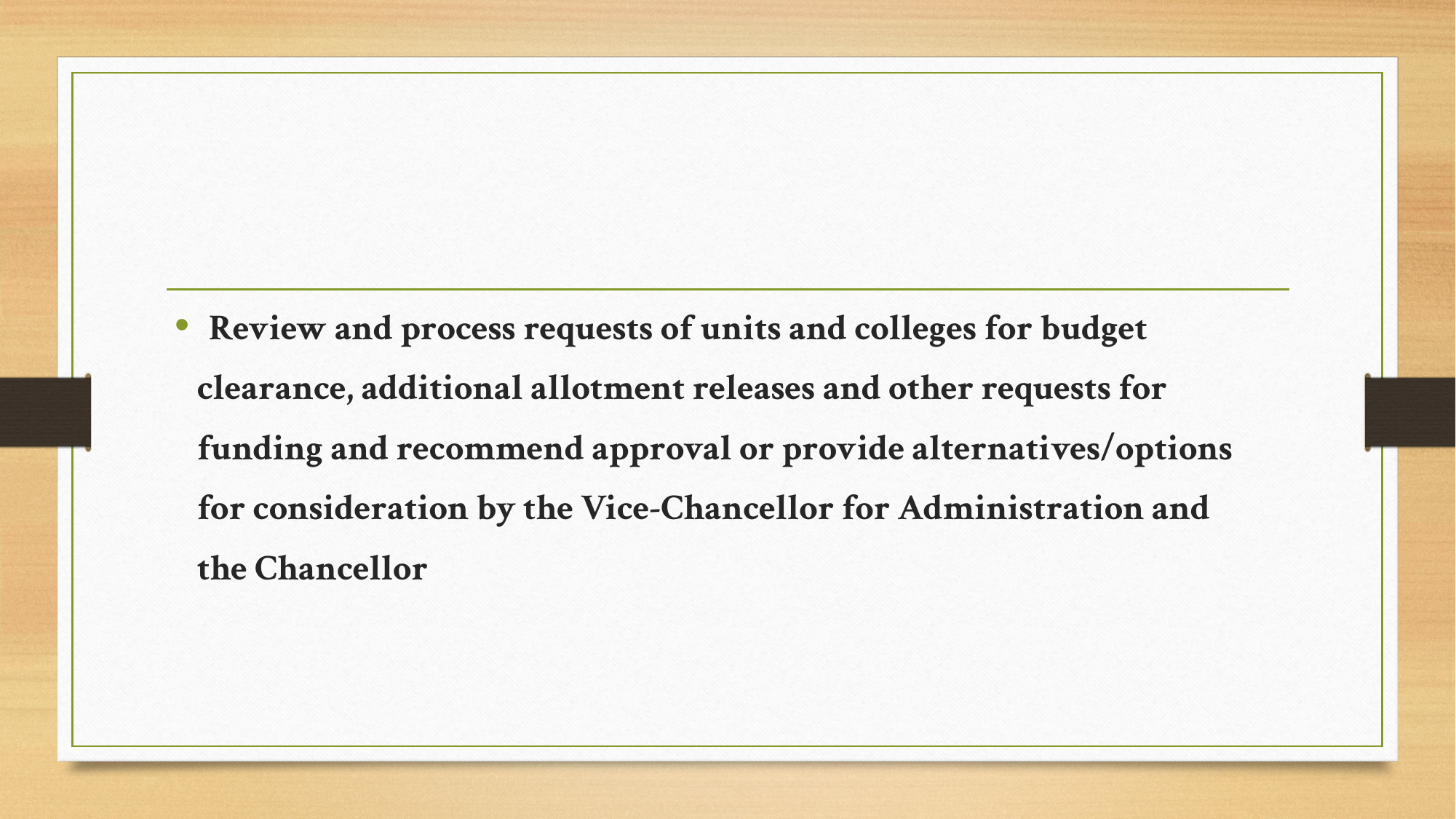

Review and process requests of units and colleges for budget
   clearance, additional allotment releases and other requests for
   funding and recommend approval or provide alternatives/options
   for consideration by the Vice-Chancellor for Administration and
   the Chancellor